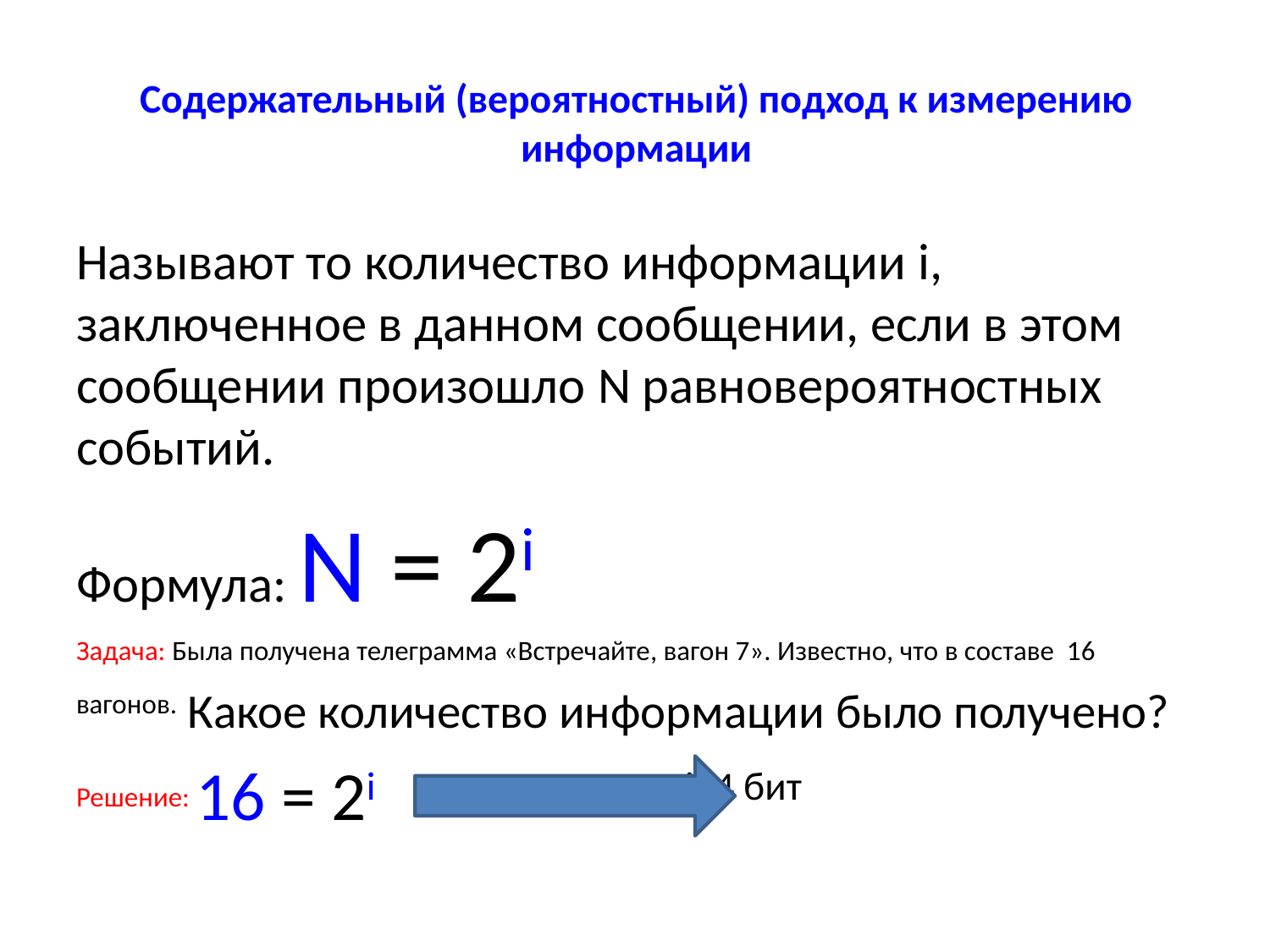

# Содержательный (вероятностный) подход к измерению информации
Называют то количество информации i, заключенное в данном сообщении, если в этом сообщении произошло N равновероятностных событий.
Формула: N = 2i
Задача: Была получена телеграмма «Встречайте, вагон 7». Известно, что в составе  16 вагонов. Какое количество информации было получено?
Решение: 16 = 2i                                  i=4 бит